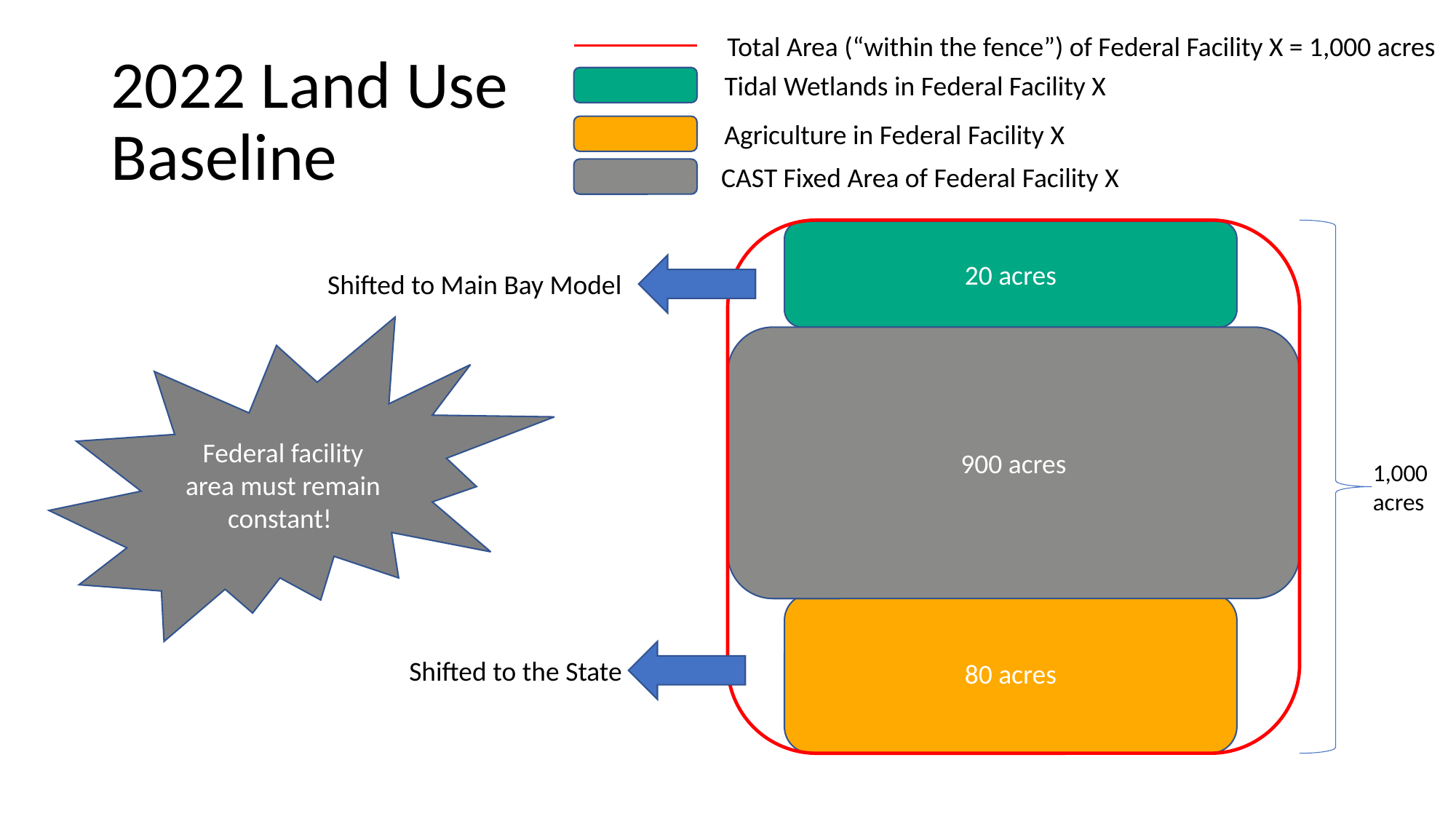

Total Area (“within the fence”) of Federal Facility X = 1,000 acres
# 2022 Land Use Baseline
Tidal Wetlands in Federal Facility X

Agriculture in Federal Facility X

CAST Fixed Area of Federal Facility X

20 acres

Shifted to Main Bay Model
Federal facility area must remain constant!
900 acres
1,000 acres
80 acres

Shifted to the State